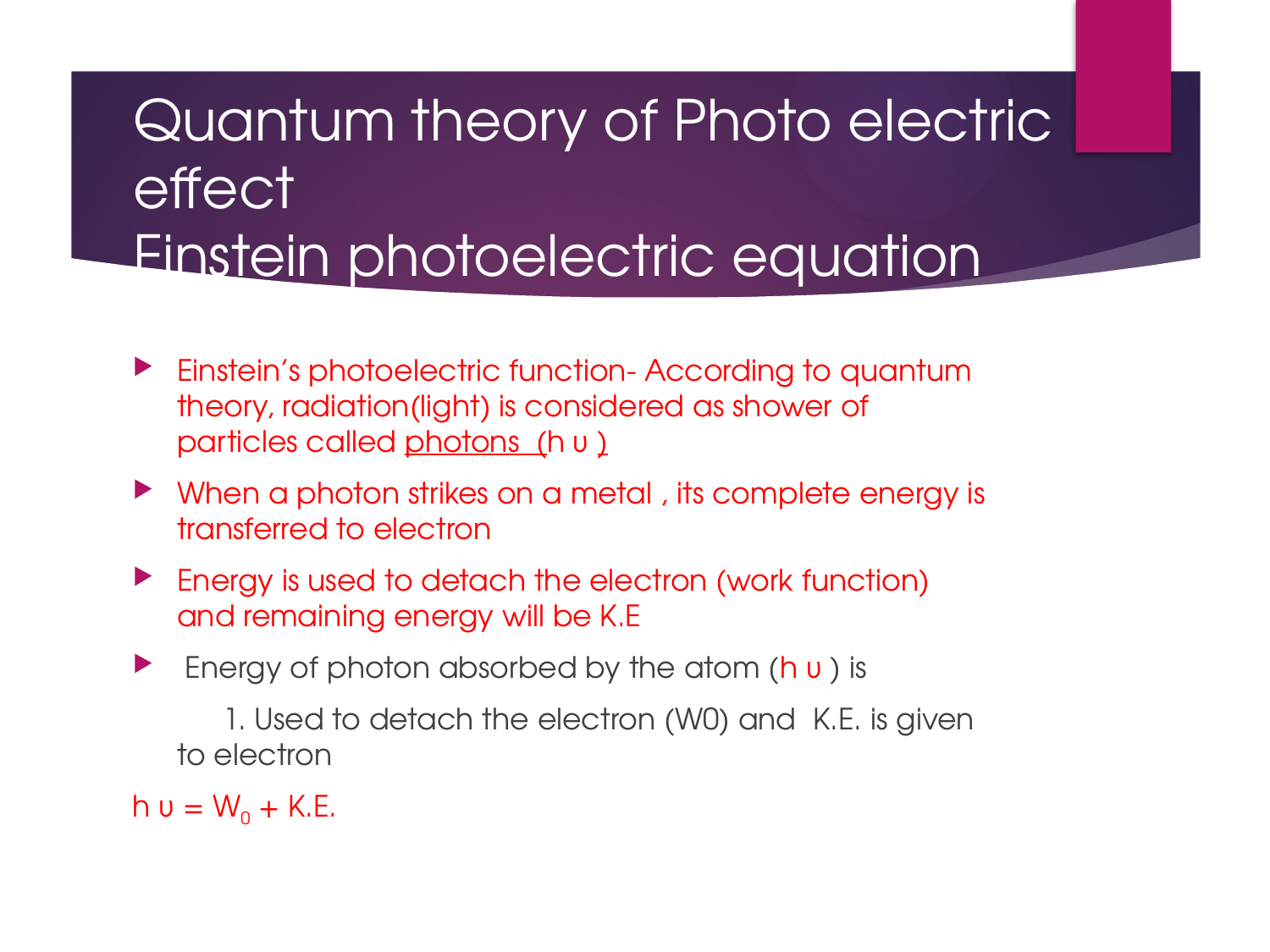

# Quantum theory of Photo electric effect Einstein photoelectric equation
Einstein’s photoelectric function- According to quantum theory, radiation(light) is considered as shower of particles called photons  (h υ )
When a photon strikes on a metal , its complete energy is transferred to electron
Energy is used to detach the electron (work function) and remaining energy will be K.E
 Energy of photon absorbed by the atom (h υ ) is
           1. Used to detach the electron (W0) and  K.E. is given to electron
h υ = W0 + K.E.